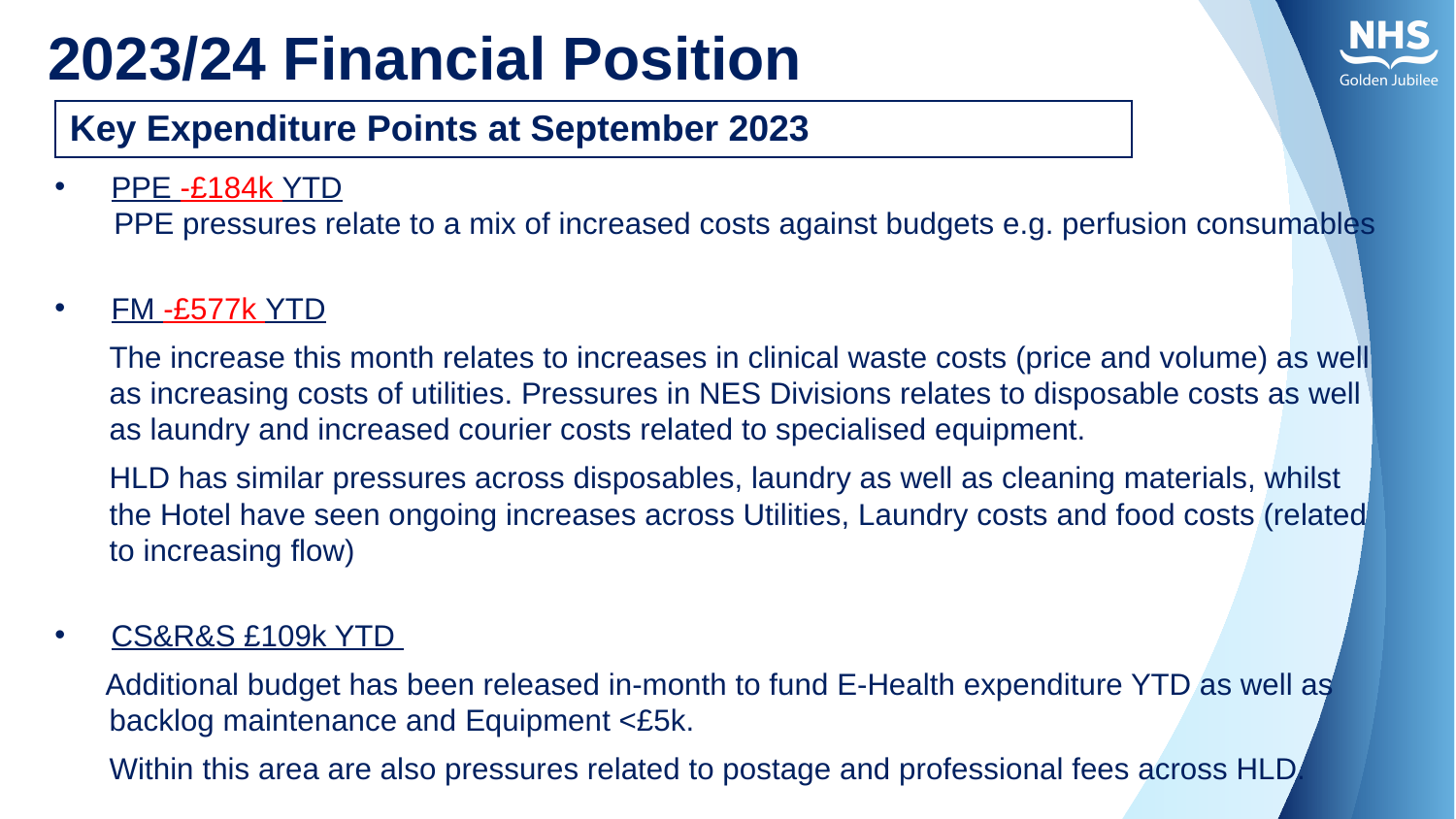

# 2023/24 Financial Position
| Key Expenditure Points at September 2023 |
| --- |
PPE -£184k YTD
       PPE pressures relate to a mix of increased costs against budgets e.g. perfusion consumables

FM -£577k YTD
The increase this month relates to increases in clinical waste costs (price and volume) as well as increasing costs of utilities. Pressures in NES Divisions relates to disposable costs as well as laundry and increased courier costs related to specialised equipment.
HLD has similar pressures across disposables, laundry as well as cleaning materials, whilst the Hotel have seen ongoing increases across Utilities, Laundry costs and food costs (related to increasing flow)

CS&R&S £109k YTD
      Additional budget has been released in-month to fund E-Health expenditure YTD as well as backlog maintenance and Equipment <£5k.
	Within this area are also pressures related to postage and professional fees across HLD.